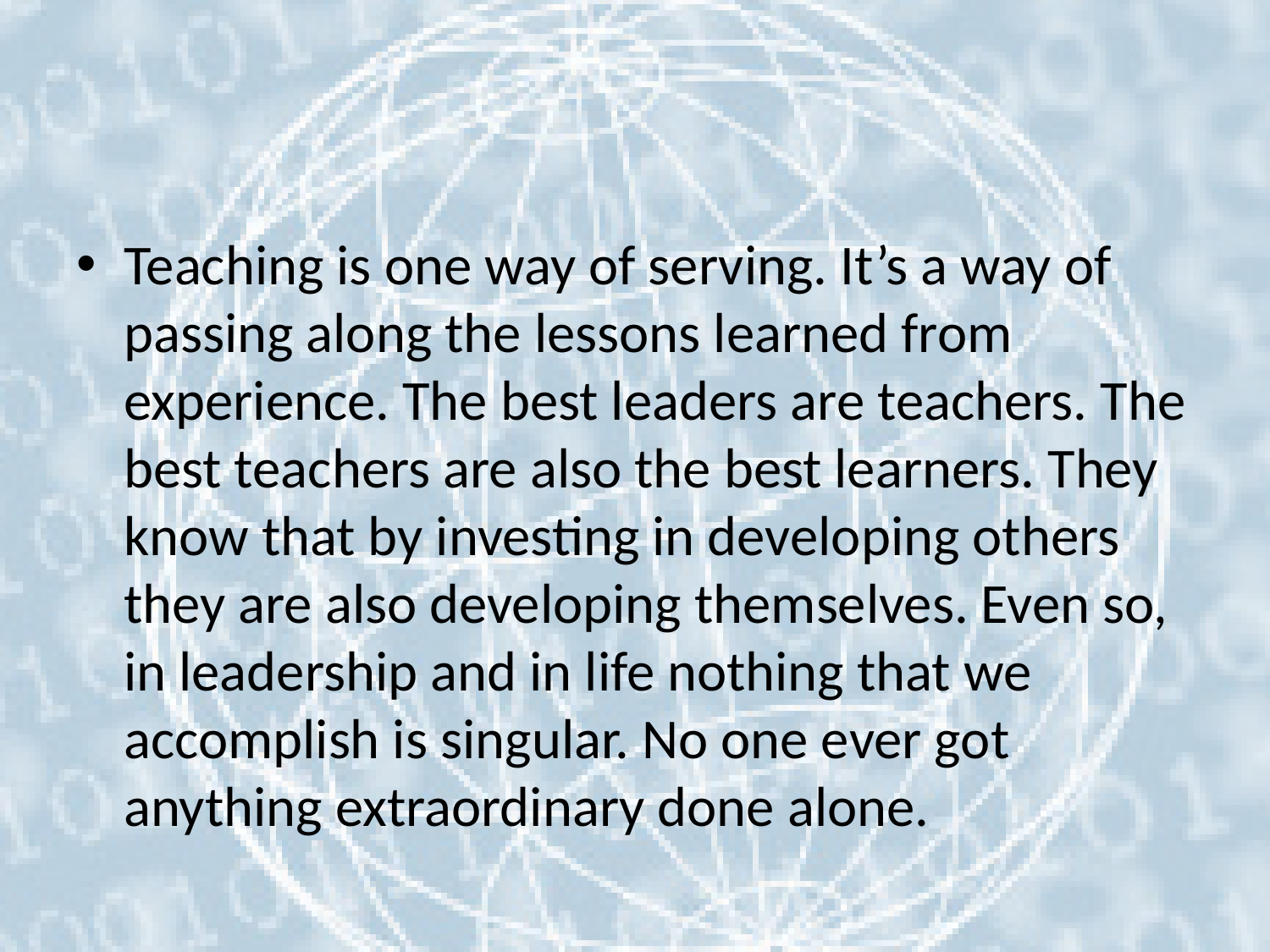

#
Teaching is one way of serving. It’s a way of passing along the lessons learned from experience. The best leaders are teachers. The best teachers are also the best learners. They know that by investing in developing others they are also developing themselves. Even so, in leadership and in life nothing that we accomplish is singular. No one ever got anything extraordinary done alone.